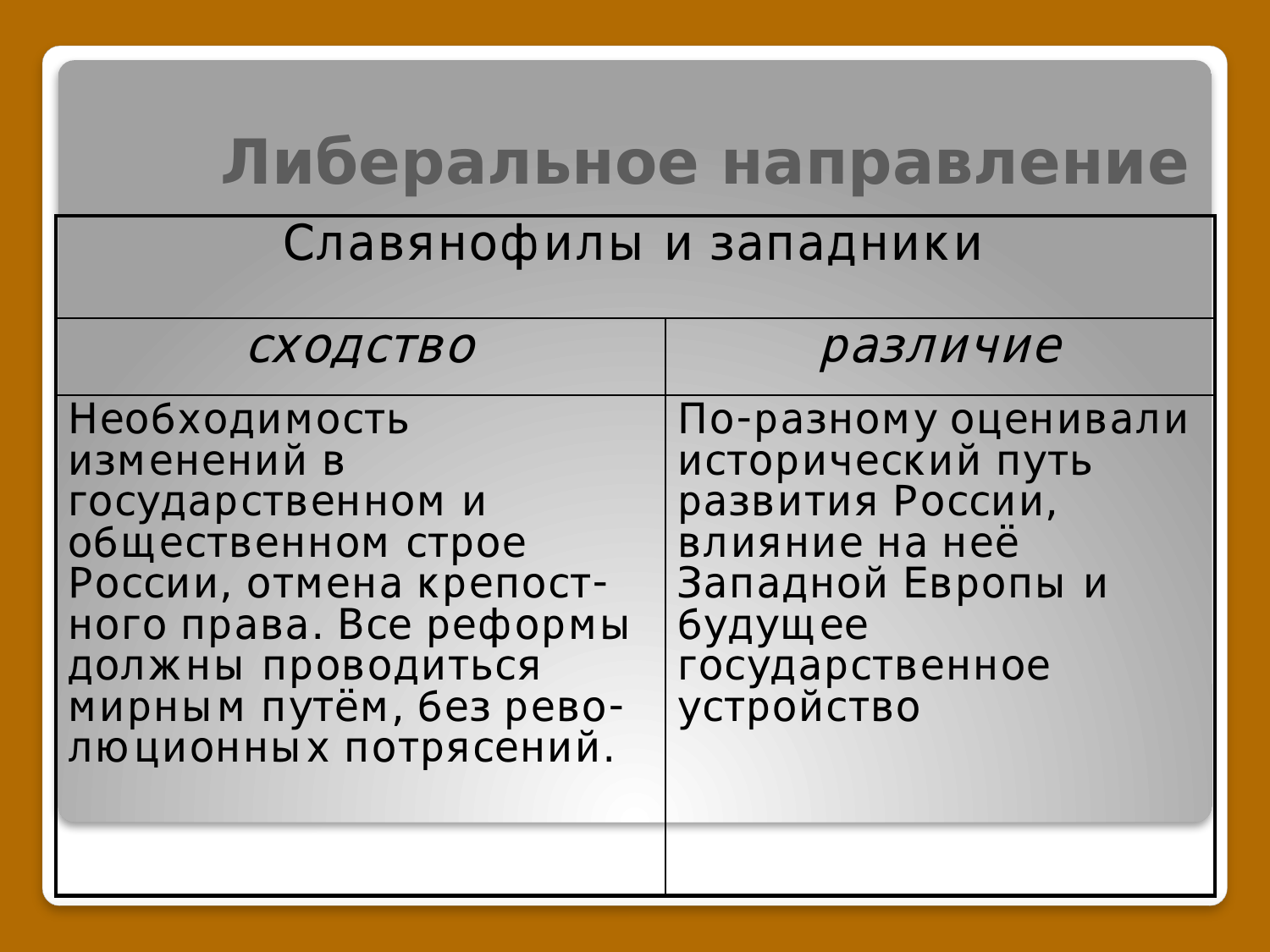

# Либеральное направление
| Славянофилы и западники |  |
| --- | --- |
| сходство | различие |
| Необходимость изменений в государственном и общественном строе России, отмена крепост-ного права. Все реформы должны проводиться мирным путём, без рево-люционных потрясений. | По-разному оценивали исторический путь развития России, влияние на неё Западной Европы и будущее государственное устройство |